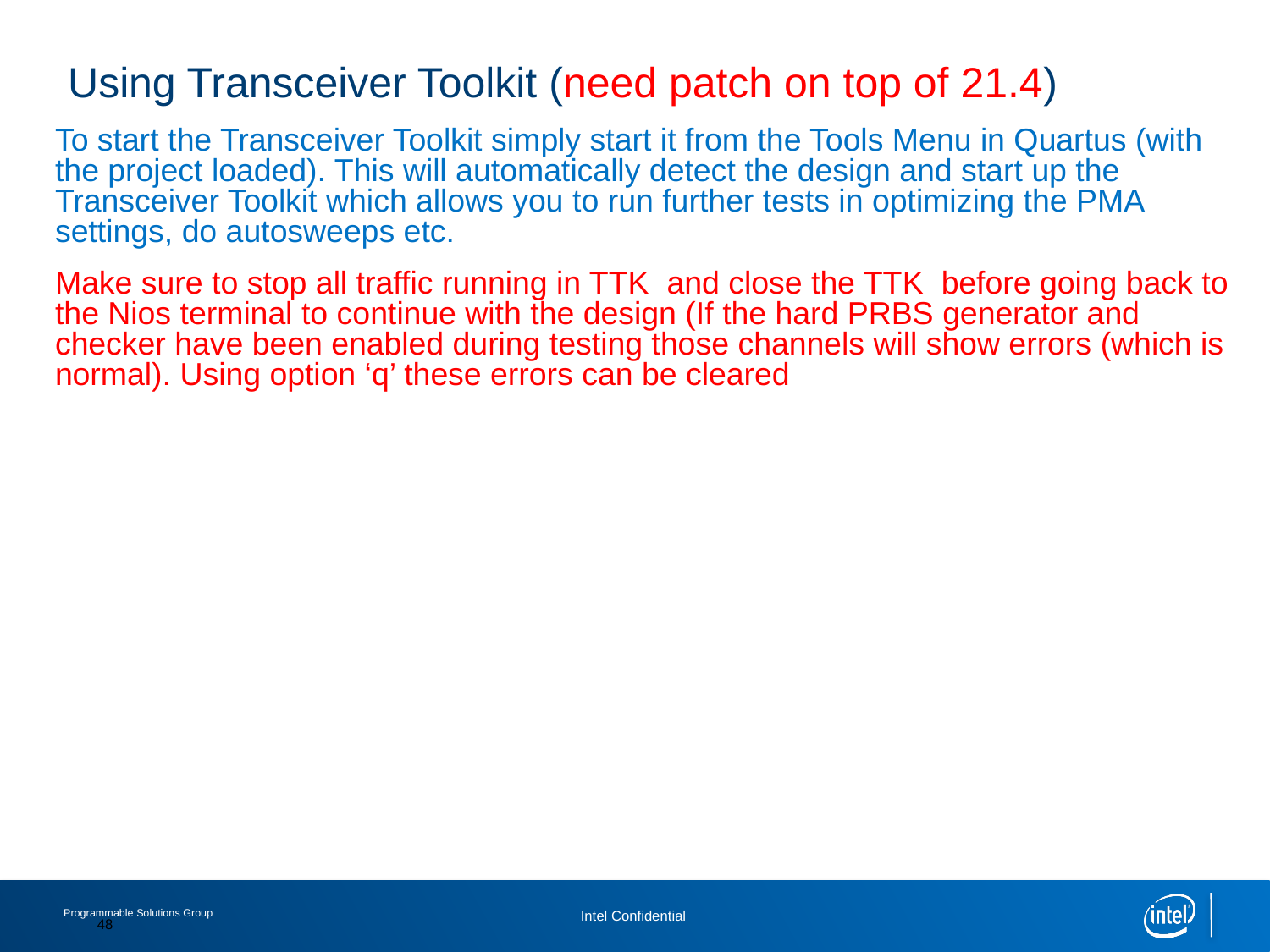

# Using Transceiver Toolkit (need patch on top of 21.4)
To start the Transceiver Toolkit simply start it from the Tools Menu in Quartus (with the project loaded). This will automatically detect the design and start up the Transceiver Toolkit which allows you to run further tests in optimizing the PMA settings, do autosweeps etc.
Make sure to stop all traffic running in TTK  and close the TTK  before going back to the Nios terminal to continue with the design (If the hard PRBS generator and checker have been enabled during testing those channels will show errors (which is normal). Using option ‘q’ these errors can be cleared
48